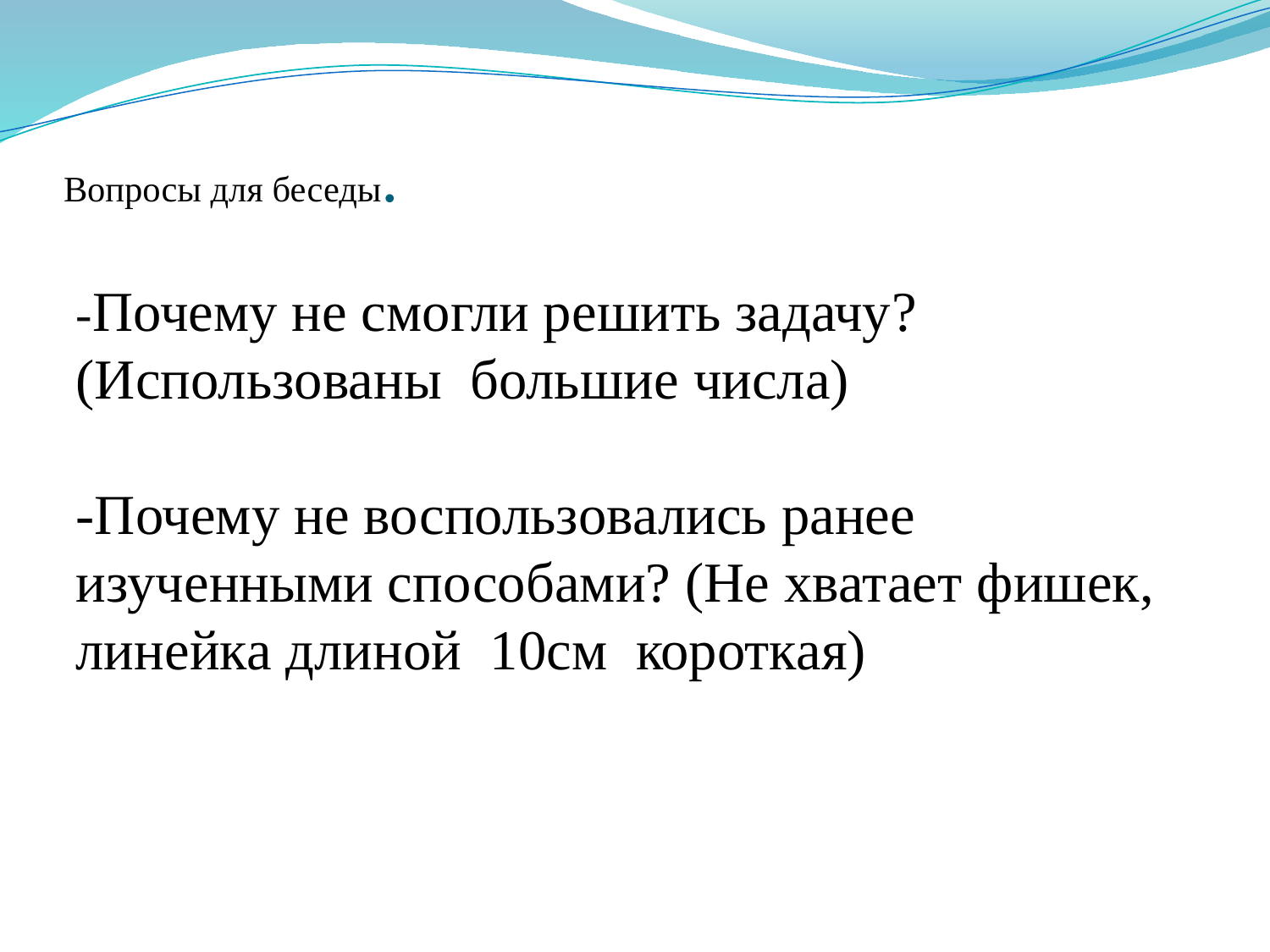

# Вопросы для беседы.
-Почему не смогли решить задачу? (Использованы  большие числа)

-Почему не воспользовались ранее изученными способами? (Не хватает фишек, линейка длиной  10см  короткая)